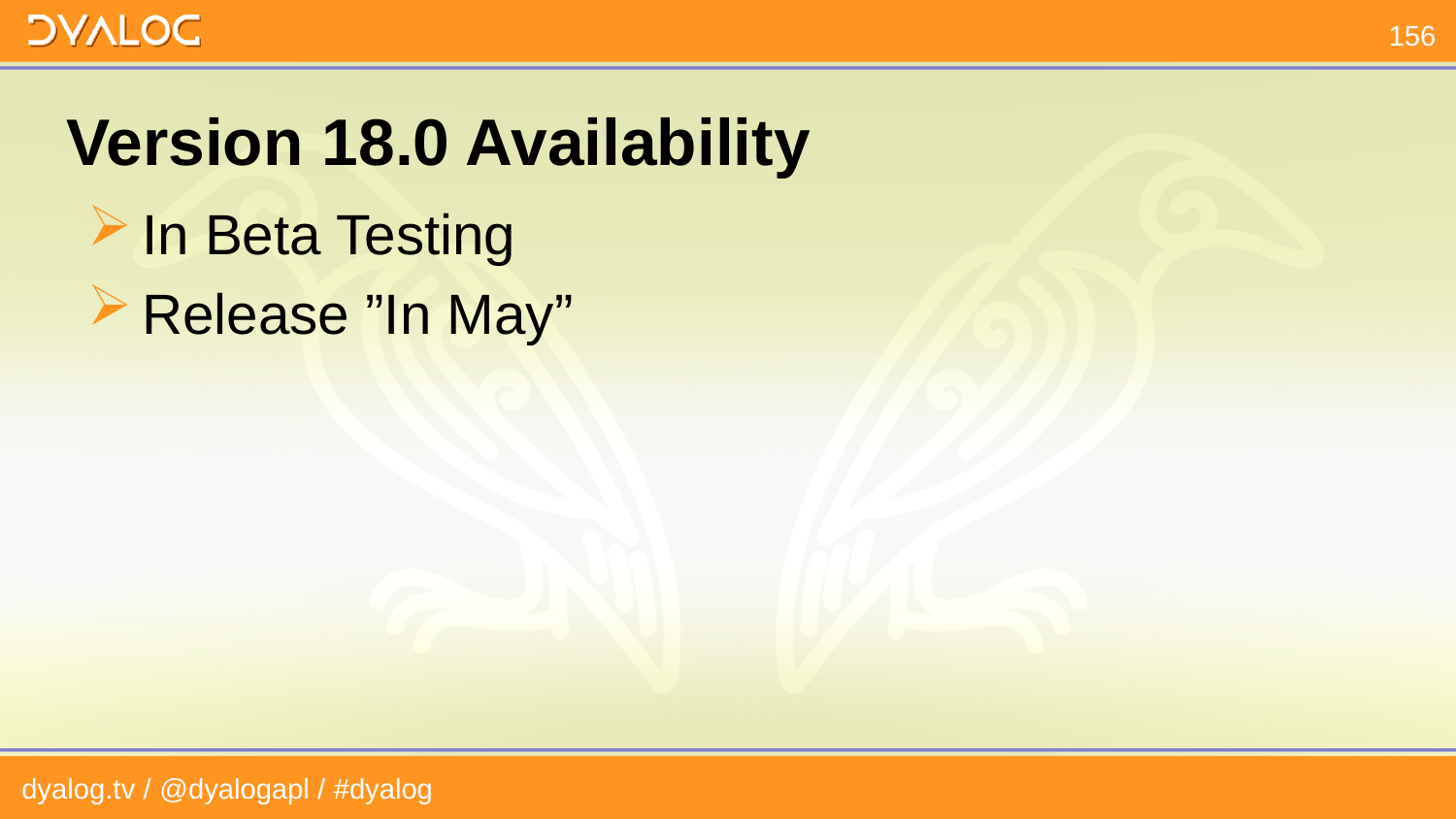

# Version 18.0 Availability
In Beta Testing
Release ”In May”